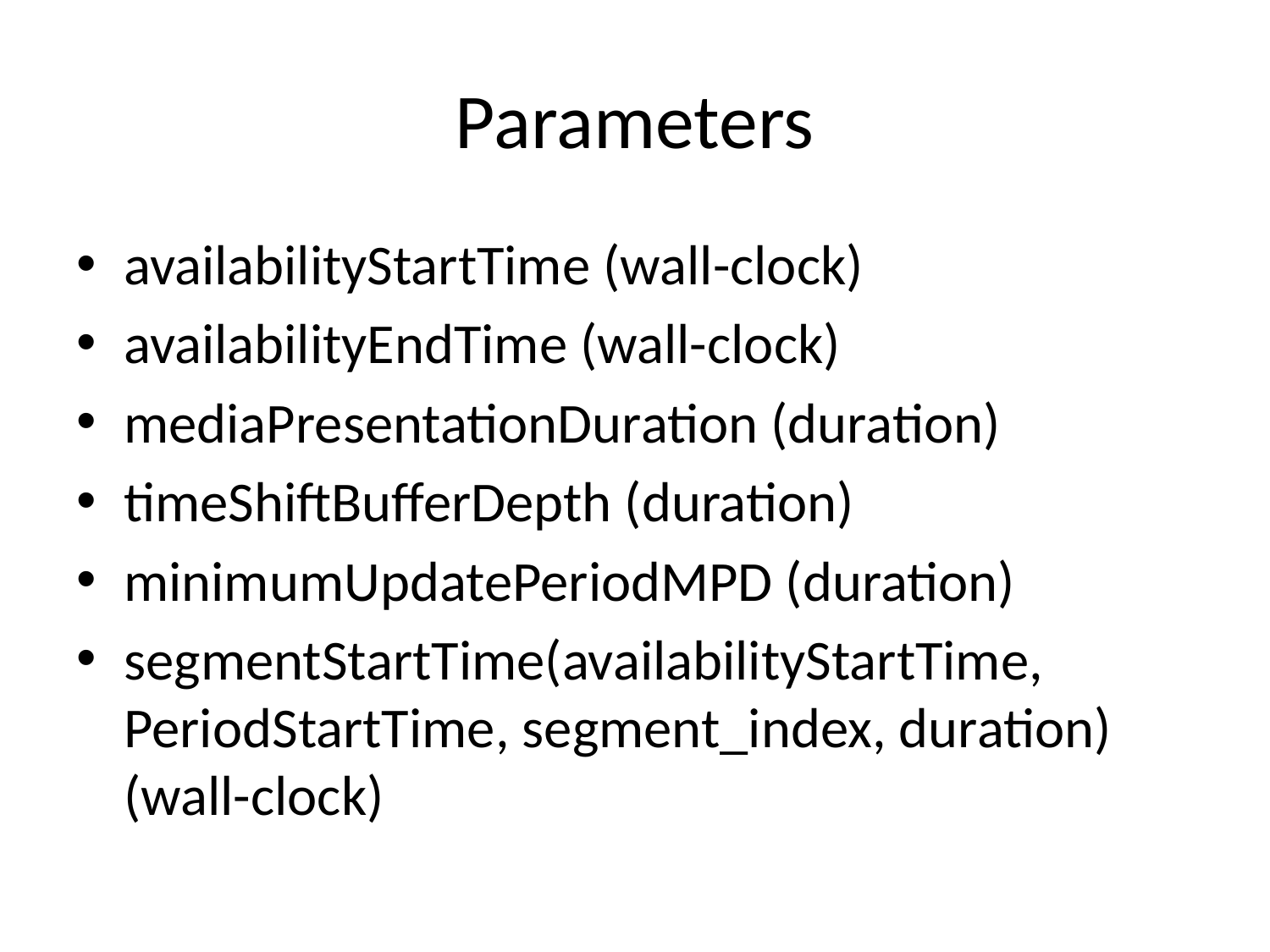

# Parameters
availabilityStartTime (wall-clock)
availabilityEndTime (wall-clock)
mediaPresentationDuration (duration)
timeShiftBufferDepth (duration)
minimumUpdatePeriodMPD (duration)
segmentStartTime(availabilityStartTime, PeriodStartTime, segment_index, duration) (wall-clock)